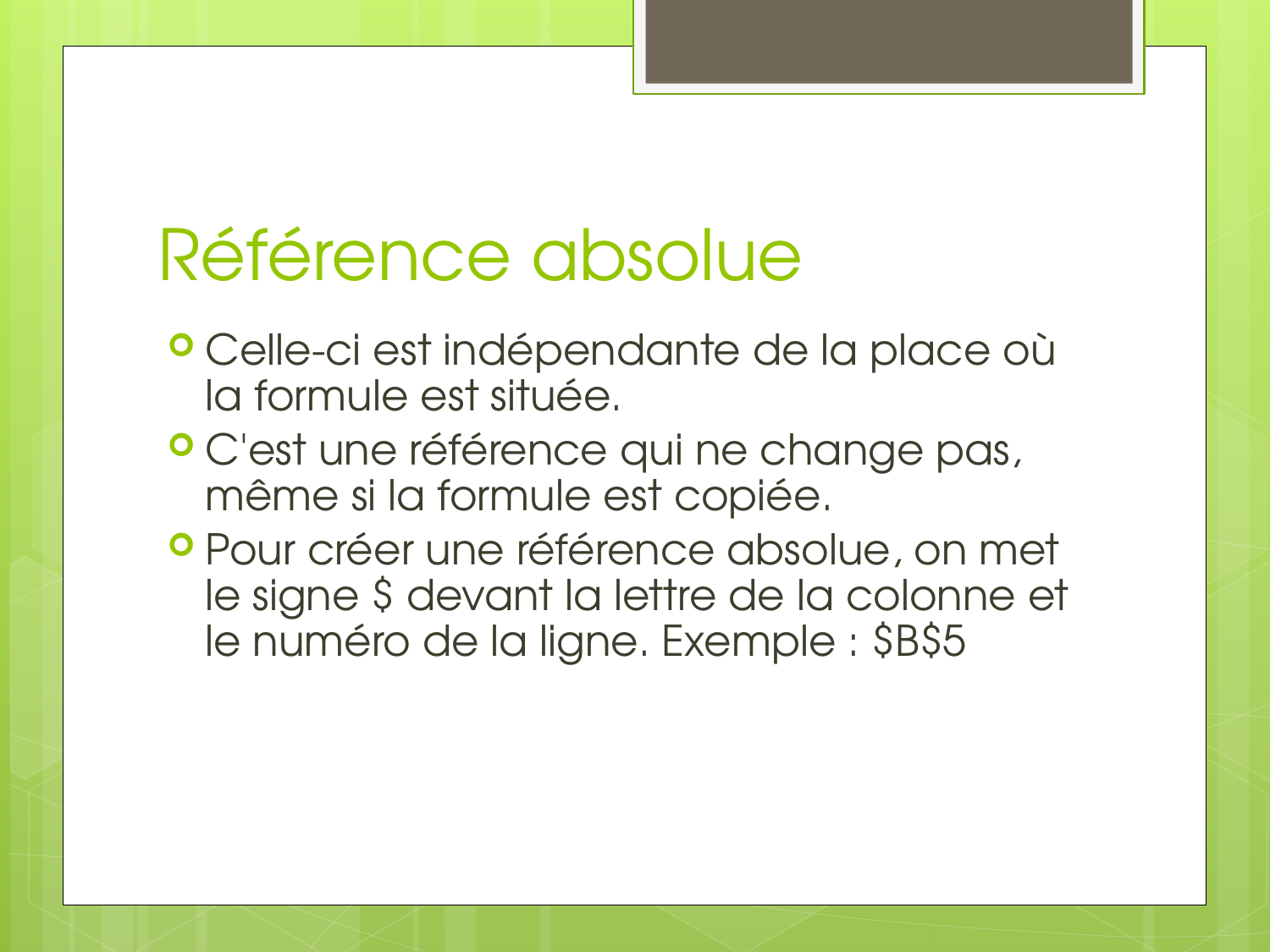

# Référence absolue
Celle-ci est indépendante de la place où la formule est située.
C'est une référence qui ne change pas, même si la formule est copiée.
Pour créer une référence absolue, on met le signe $ devant la lettre de la colonne et le numéro de la ligne. Exemple : $B$5